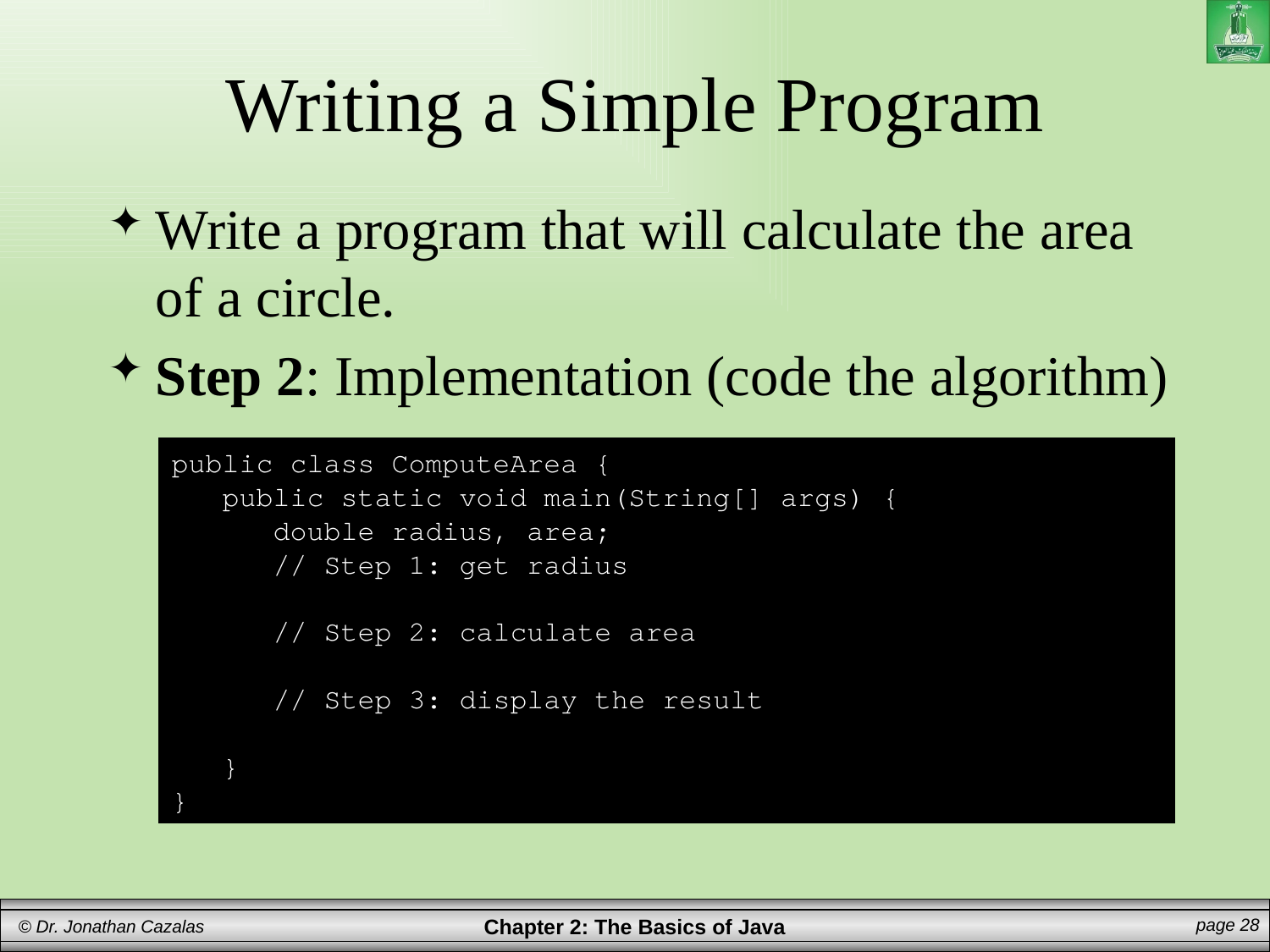

# Writing a Simple Program
Write a program that will calculate the area of a circle.
Step 2: Implementation (code the algorithm)
public class ComputeArea {
   public static void main(String[] args) {
      double radius, area;
      // Step 1: get radius

      // Step 2: calculate area

      // Step 3: display the result

   }
}